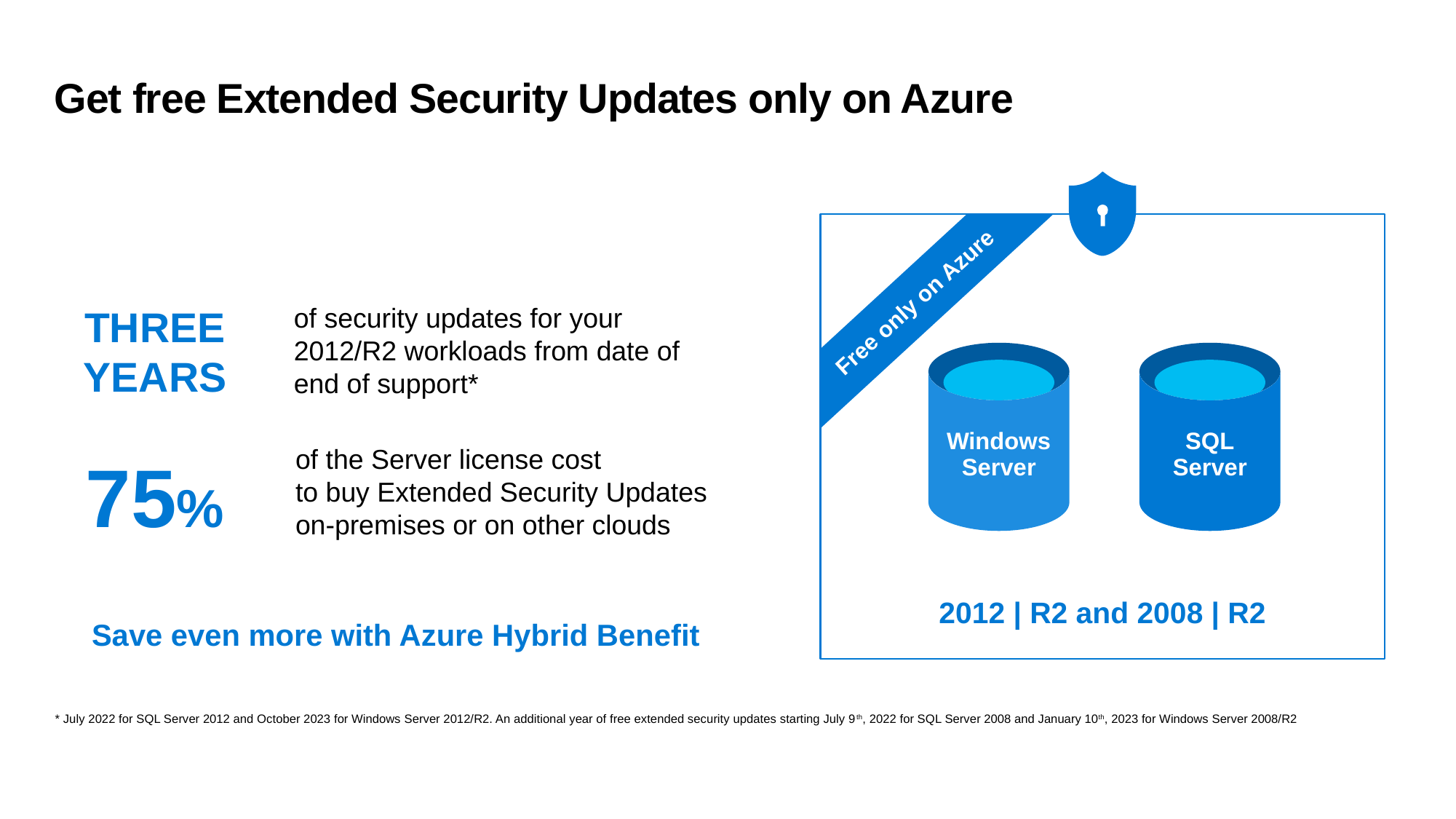

# Get free Extended Security Updates only on Azure

Free only on Azure

Windows
Server

SQL
Server
THREE YEARS
of security updates for your 2012/R2 workloads from date of end of support*
of the Server license cost
to buy Extended Security Updates on-premises or on other clouds
75%
2012 | R2 and 2008 | R2
Save even more with Azure Hybrid Benefit
* July 2022 for SQL Server 2012 and October 2023 for Windows Server 2012/R2. An additional year of free extended security updates starting July 9th, 2022 for SQL Server 2008 and January 10th, 2023 for Windows Server 2008/R2